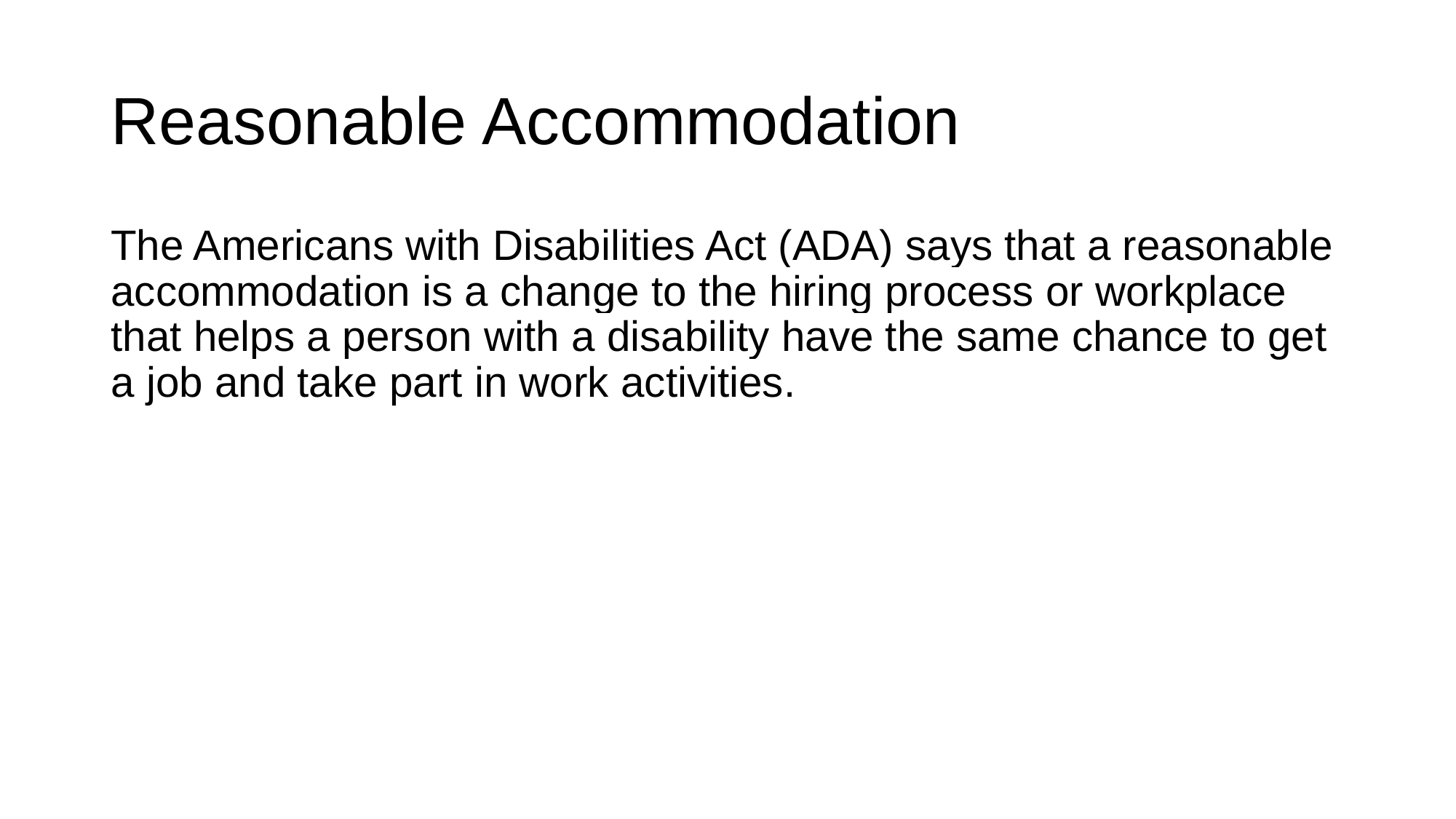

# Reasonable Accommodation
The Americans with Disabilities Act (ADA) says that a reasonable accommodation is a change to the hiring process or workplace that helps a person with a disability have the same chance to get a job and take part in work activities.